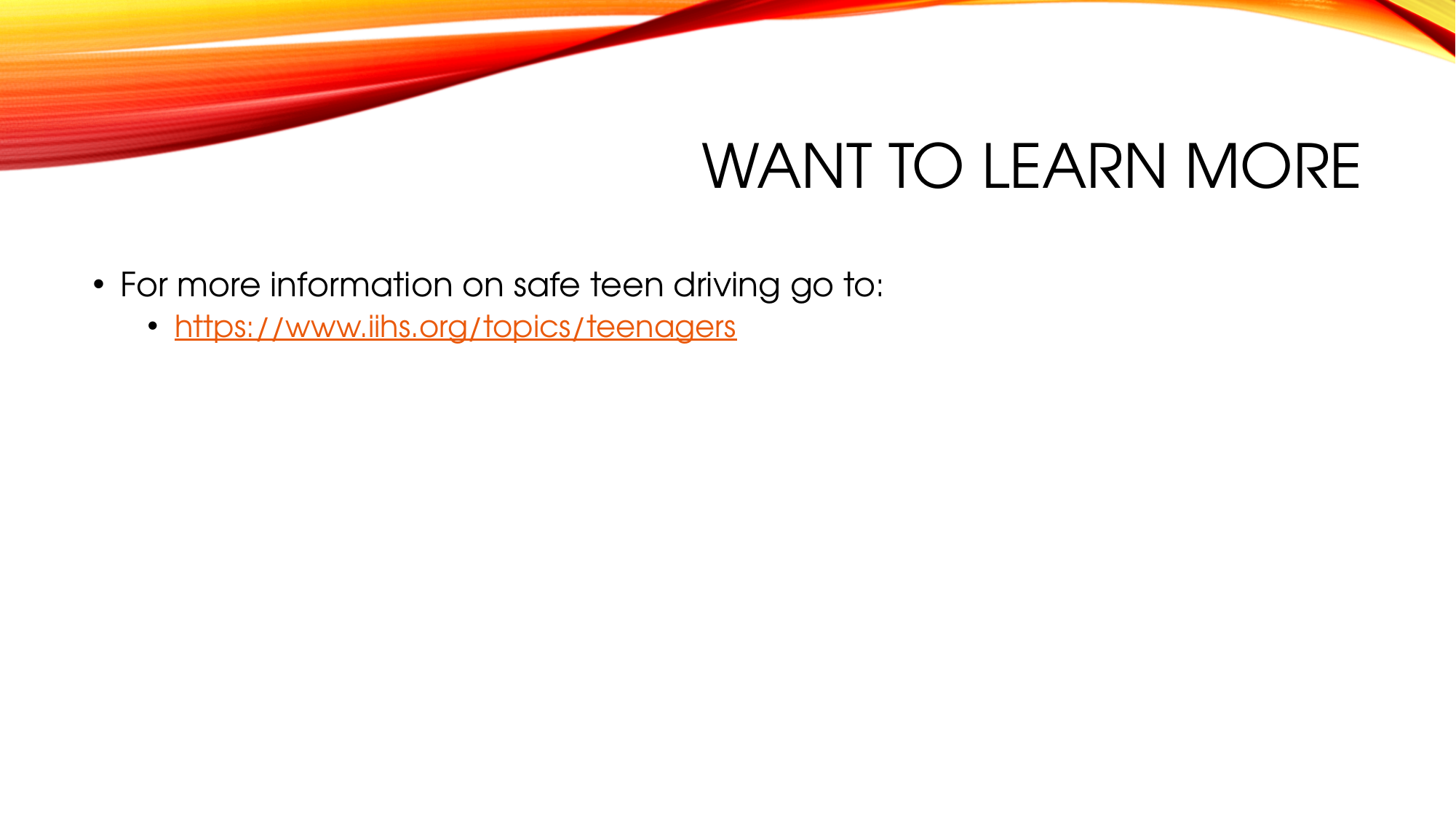

# Want to learn more
For more information on safe teen driving go to:
https://www.iihs.org/topics/teenagers